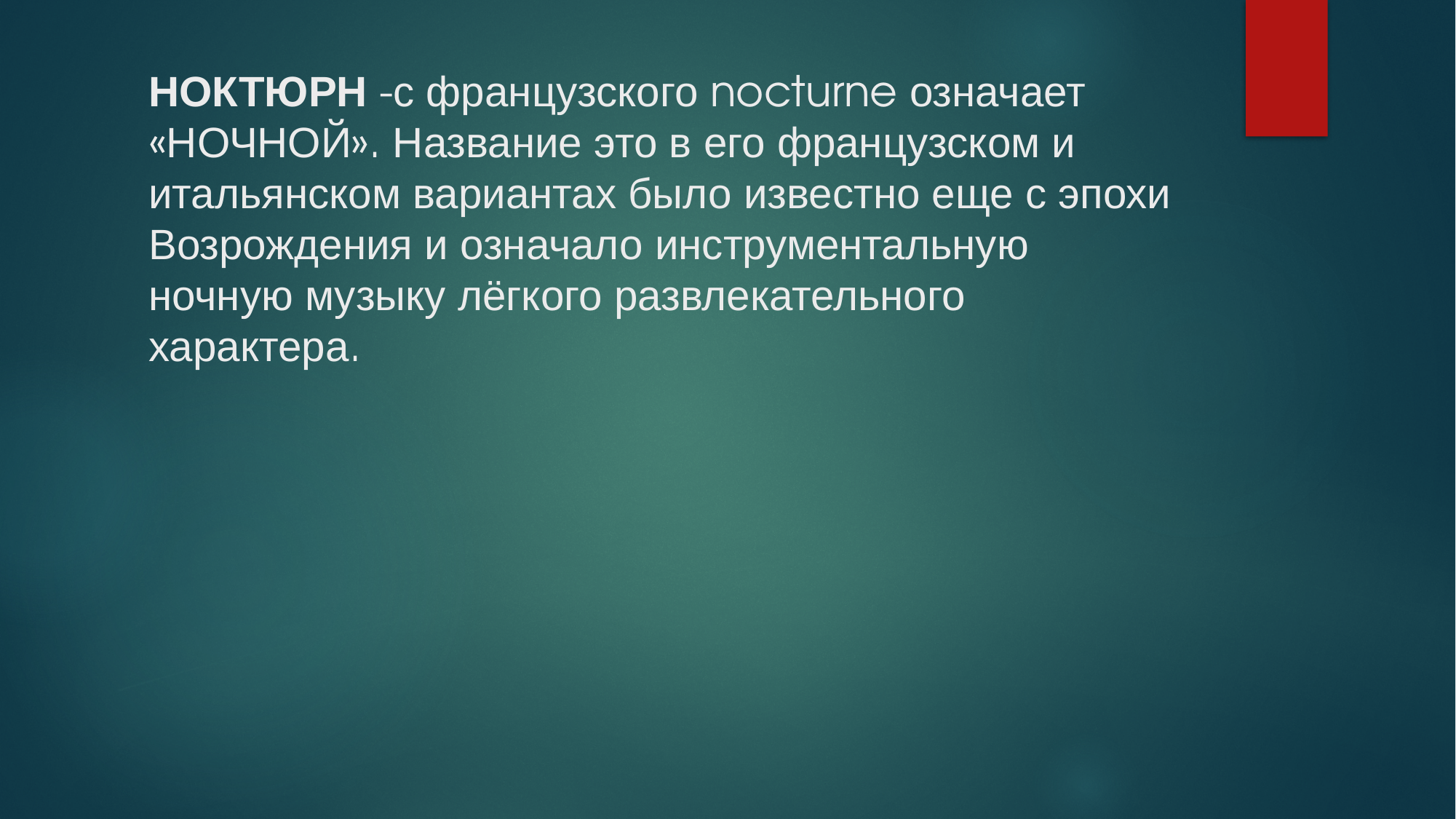

# НОКТЮРН -с французского nocturne означает «НОЧНОЙ». Название это в его французском и итальянском вариантах было известно еще с эпохи Возрождения и означало инструментальную ночную музыку лёгкого развлекательного характера.